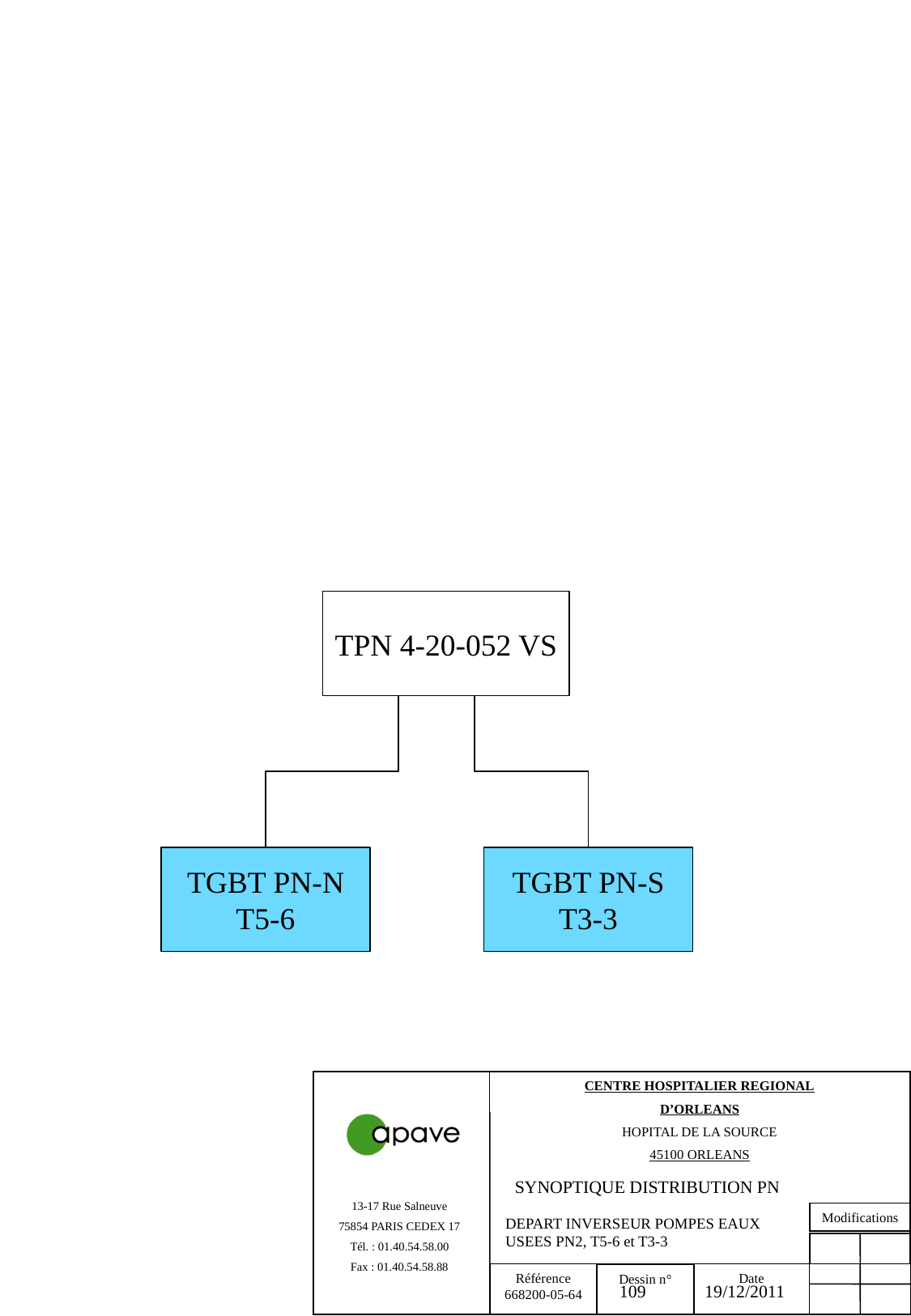

TPN 4-20-052 VS
TGBT PN-N
T5-6
TGBT PN-S
T3-3
SYNOPTIQUE DISTRIBUTION PN
DEPART INVERSEUR POMPES EAUX USEES PN2, T5-6 et T3-3
109
19/12/2011